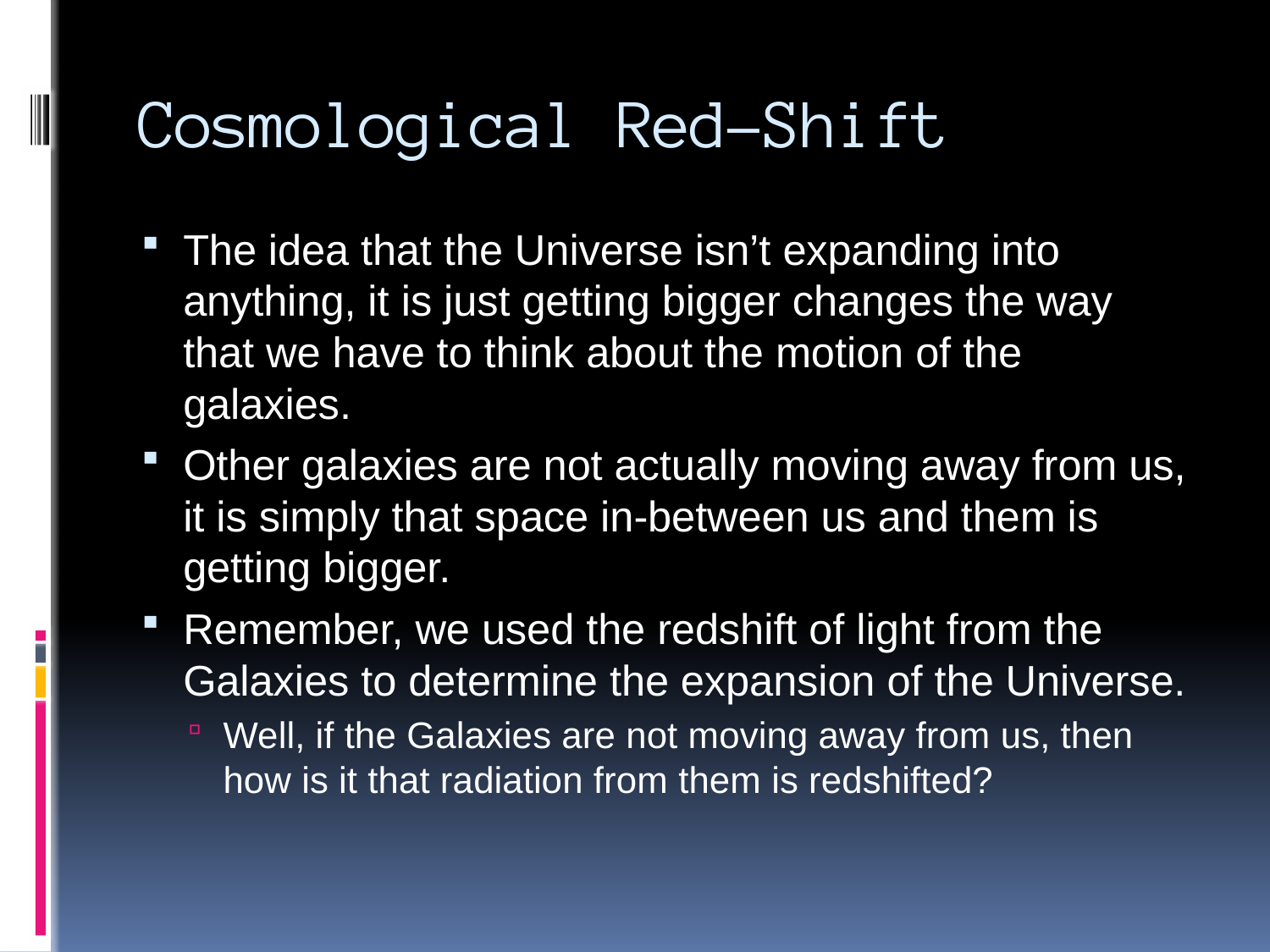

# Cosmological Red-Shift
The idea that the Universe isn’t expanding into anything, it is just getting bigger changes the way that we have to think about the motion of the galaxies.
Other galaxies are not actually moving away from us, it is simply that space in-between us and them is getting bigger.
Remember, we used the redshift of light from the Galaxies to determine the expansion of the Universe.
Well, if the Galaxies are not moving away from us, then how is it that radiation from them is redshifted?